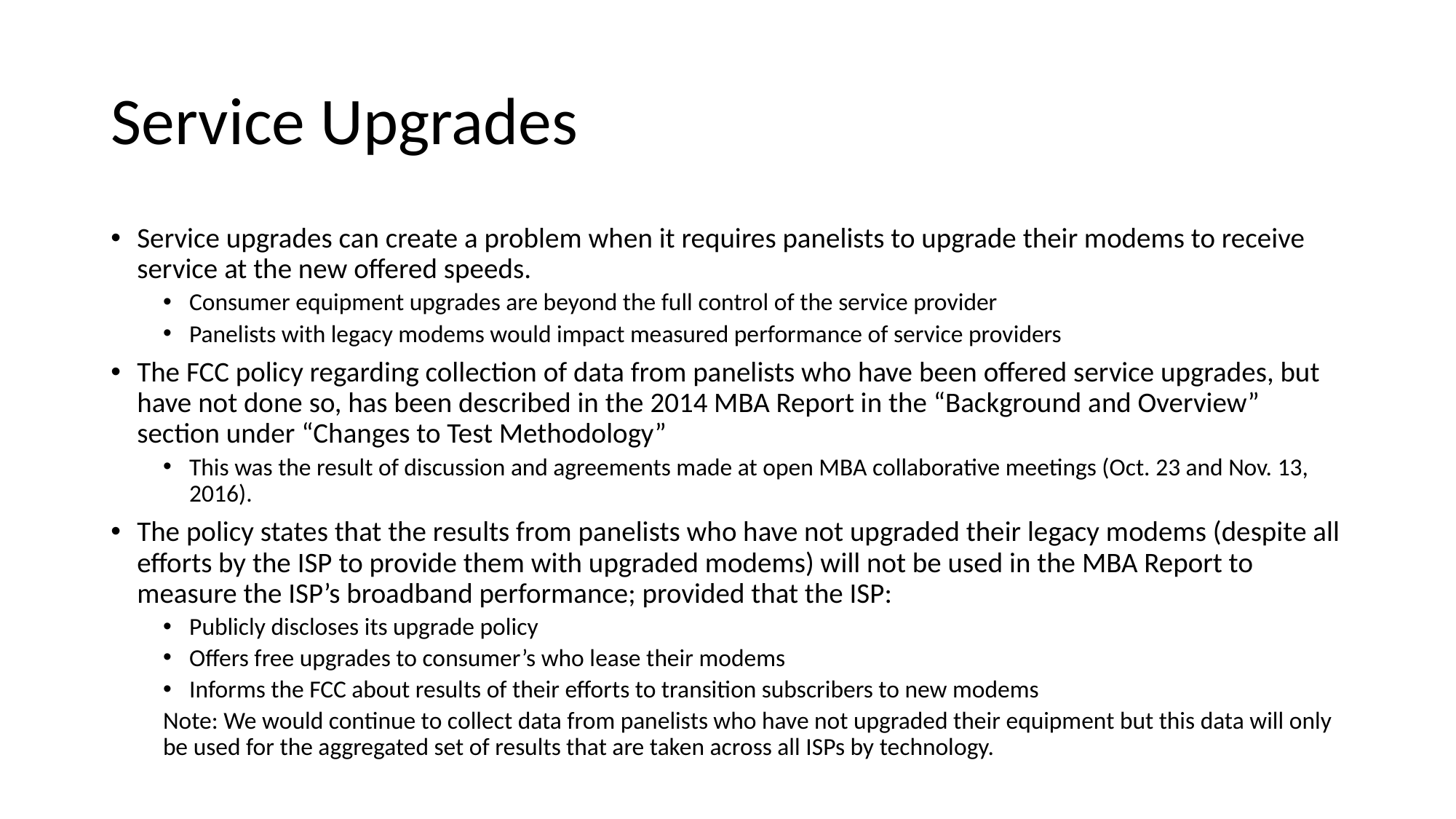

# Service Upgrades
Service upgrades can create a problem when it requires panelists to upgrade their modems to receive service at the new offered speeds.
Consumer equipment upgrades are beyond the full control of the service provider
Panelists with legacy modems would impact measured performance of service providers
The FCC policy regarding collection of data from panelists who have been offered service upgrades, but have not done so, has been described in the 2014 MBA Report in the “Background and Overview” section under “Changes to Test Methodology”
This was the result of discussion and agreements made at open MBA collaborative meetings (Oct. 23 and Nov. 13, 2016).
The policy states that the results from panelists who have not upgraded their legacy modems (despite all efforts by the ISP to provide them with upgraded modems) will not be used in the MBA Report to measure the ISP’s broadband performance; provided that the ISP:
Publicly discloses its upgrade policy
Offers free upgrades to consumer’s who lease their modems
Informs the FCC about results of their efforts to transition subscribers to new modems
Note: We would continue to collect data from panelists who have not upgraded their equipment but this data will only be used for the aggregated set of results that are taken across all ISPs by technology.